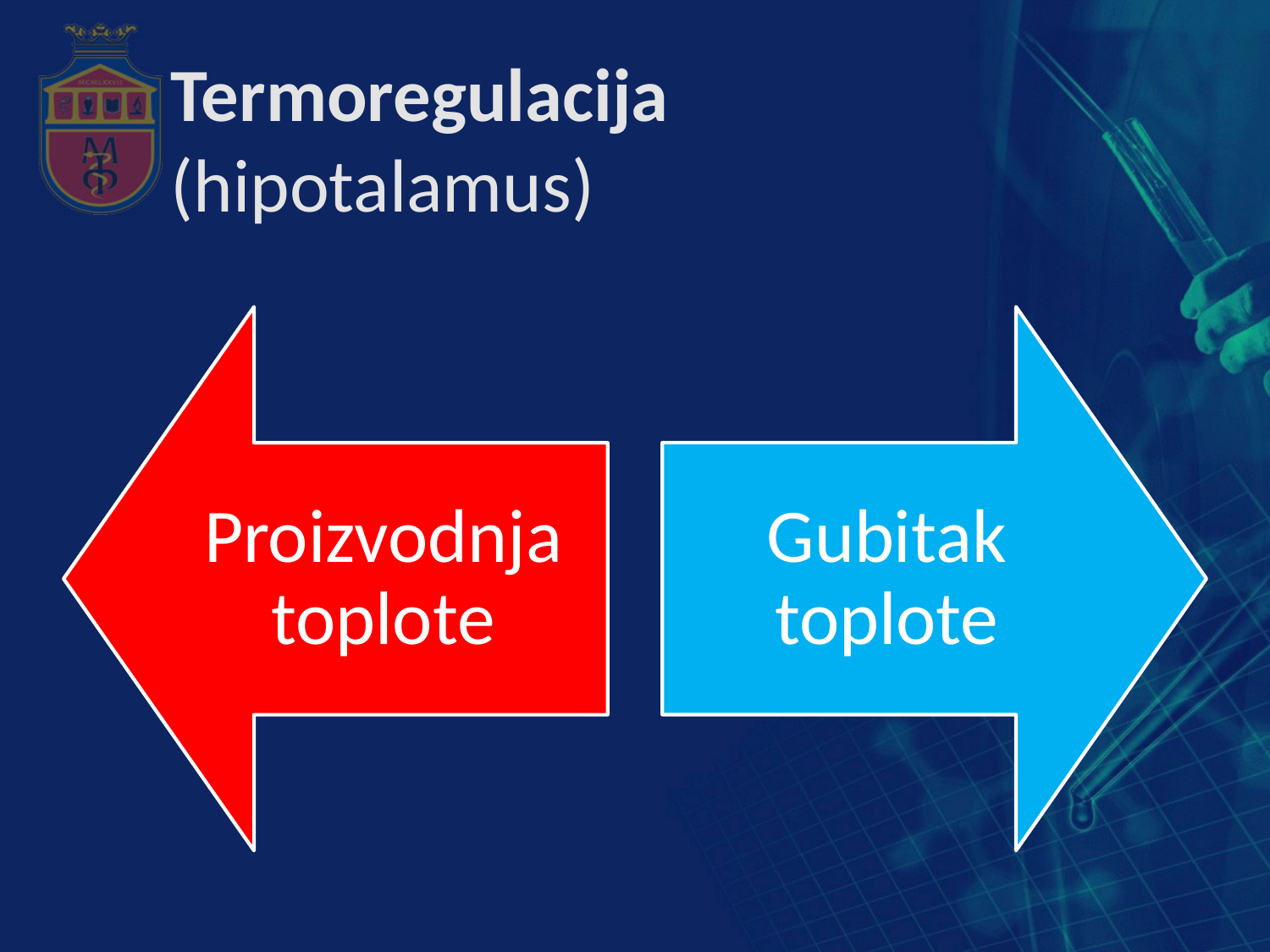

# Termoregulacija (hipotalamus)
Proizvodnja toplote
Gubitak toplote